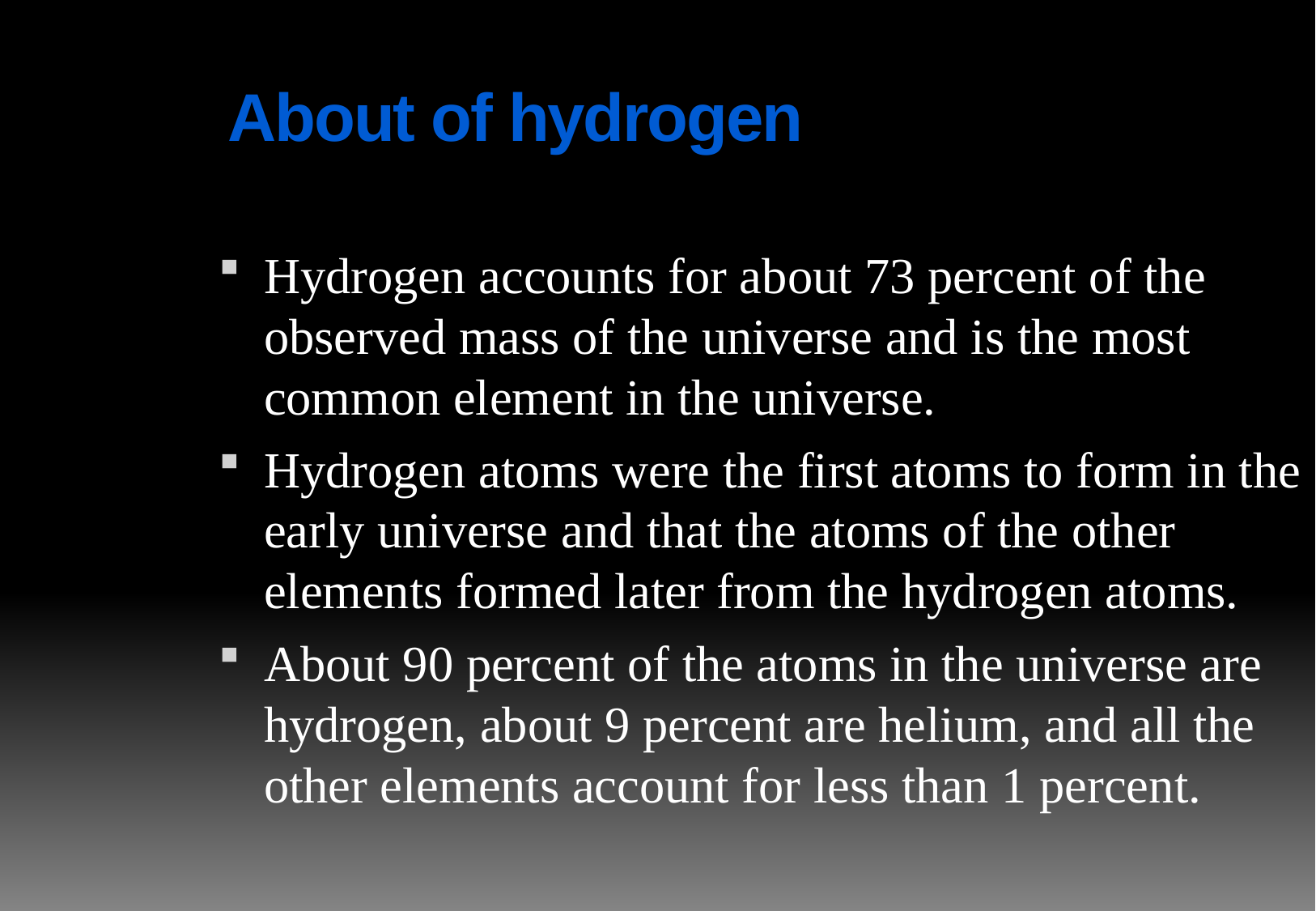

About of hydrogen
Hydrogen accounts for about 73 percent of the observed mass of the universe and is the most common element in the universe.
Hydrogen atoms were the first atoms to form in the early universe and that the atoms of the other elements formed later from the hydrogen atoms.
About 90 percent of the atoms in the universe are hydrogen, about 9 percent are helium, and all the other elements account for less than 1 percent.